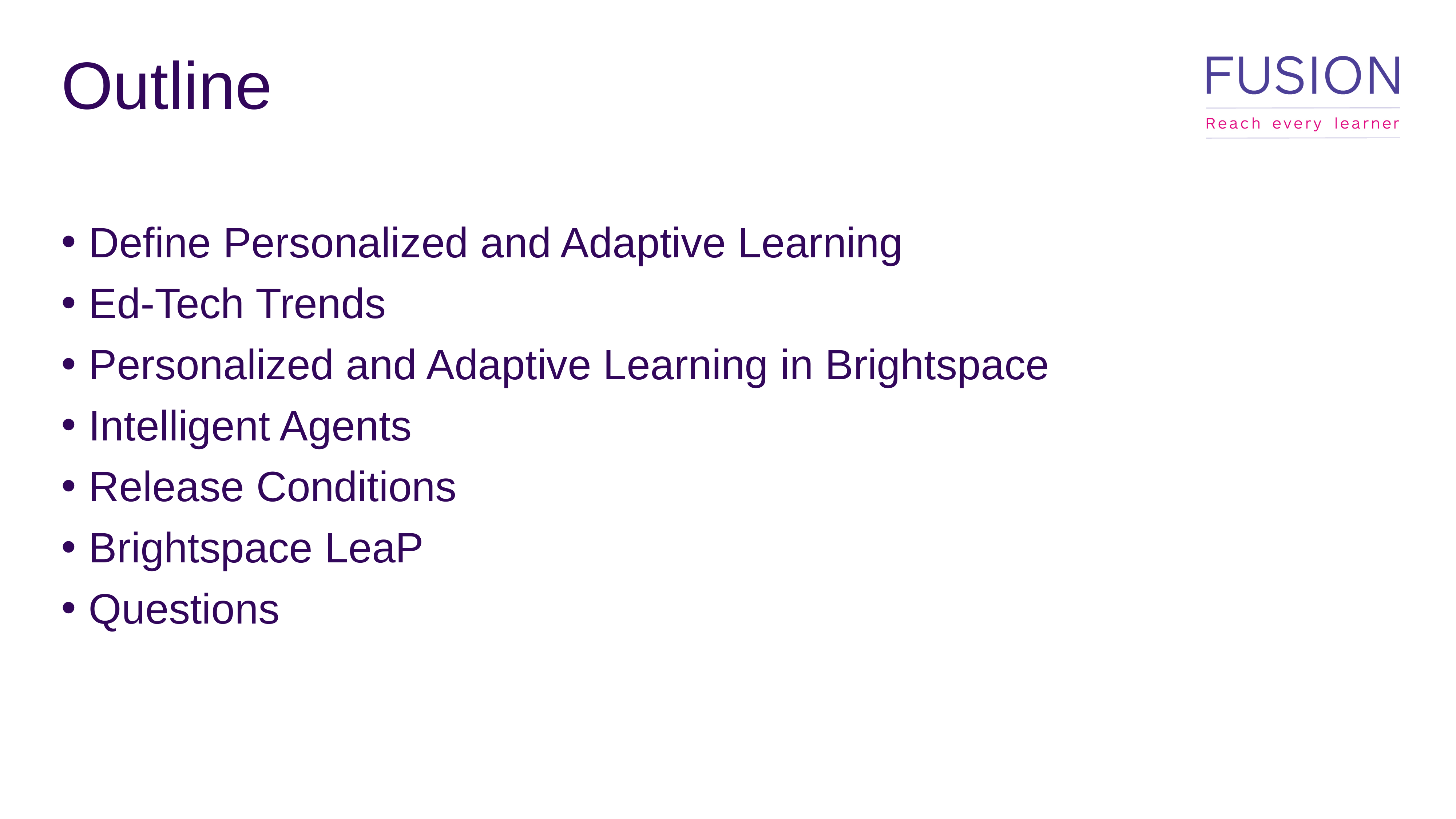

# Outline
Define Personalized and Adaptive Learning
Ed-Tech Trends
Personalized and Adaptive Learning in Brightspace
Intelligent Agents
Release Conditions
Brightspace LeaP
Questions